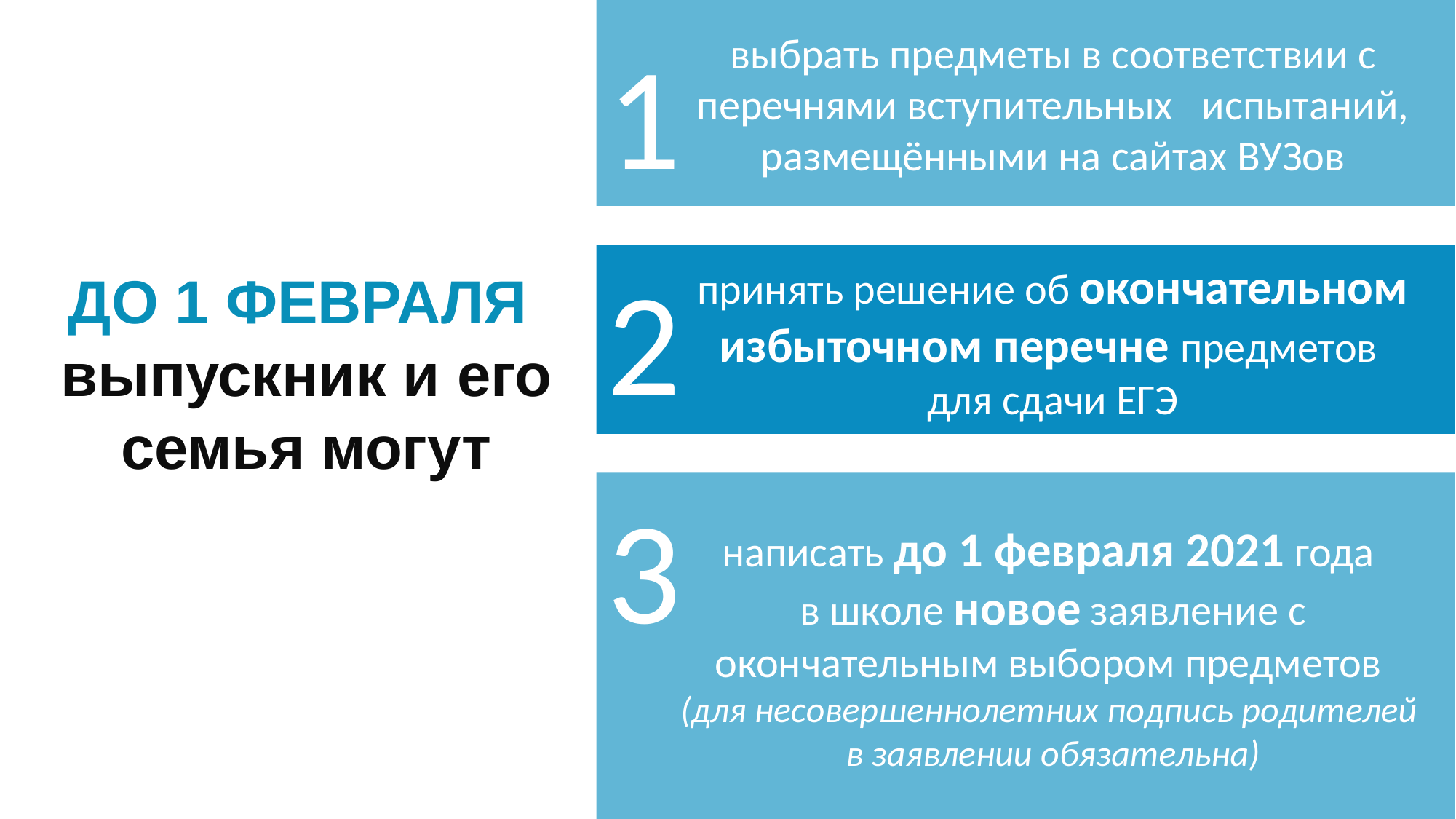

выбрать предметы в соответствии с перечнями вступительных   испытаний, размещёнными на сайтах ВУЗов
1
2
принять решение об окончательном избыточном перечне предметов
для сдачи ЕГЭ
ДО 1 ФЕВРАЛЯ
выпускник и его семья могут
написать до 1 февраля 2021 года
в школе новое заявление с окончательным выбором предметов
(для несовершеннолетних подпись родителей
в заявлении обязательна)
3